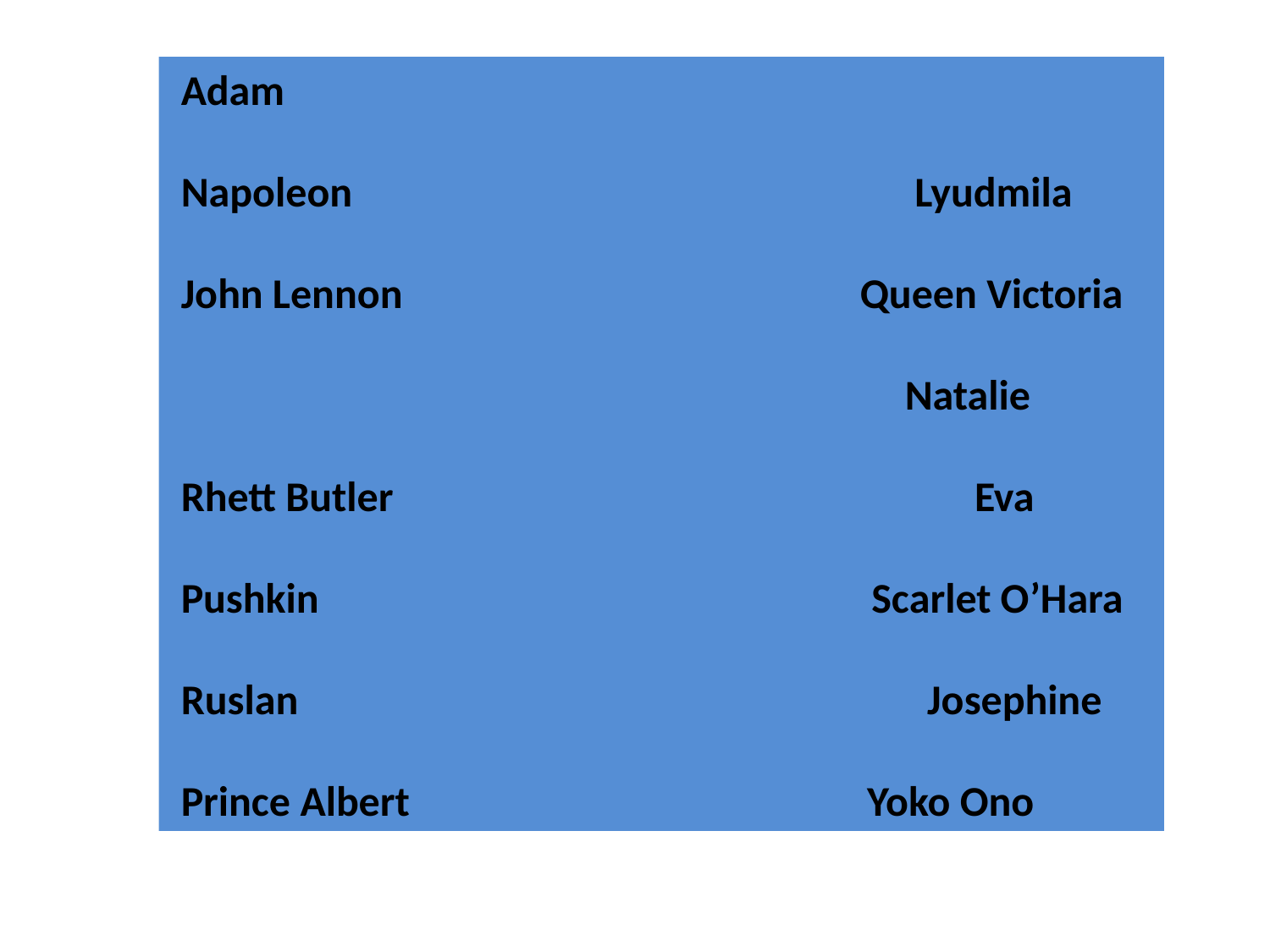

Adam

 Napoleon                                                           Lyudmila

 John Lennon                                                Queen Victoria

                                                                             Natalie

 Rhett Butler                                                             Eva

 Pushkin                                                          Scarlet O’Hara

 Ruslan                                                                  Josephine

 Prince Albert                                                Yoko Ono